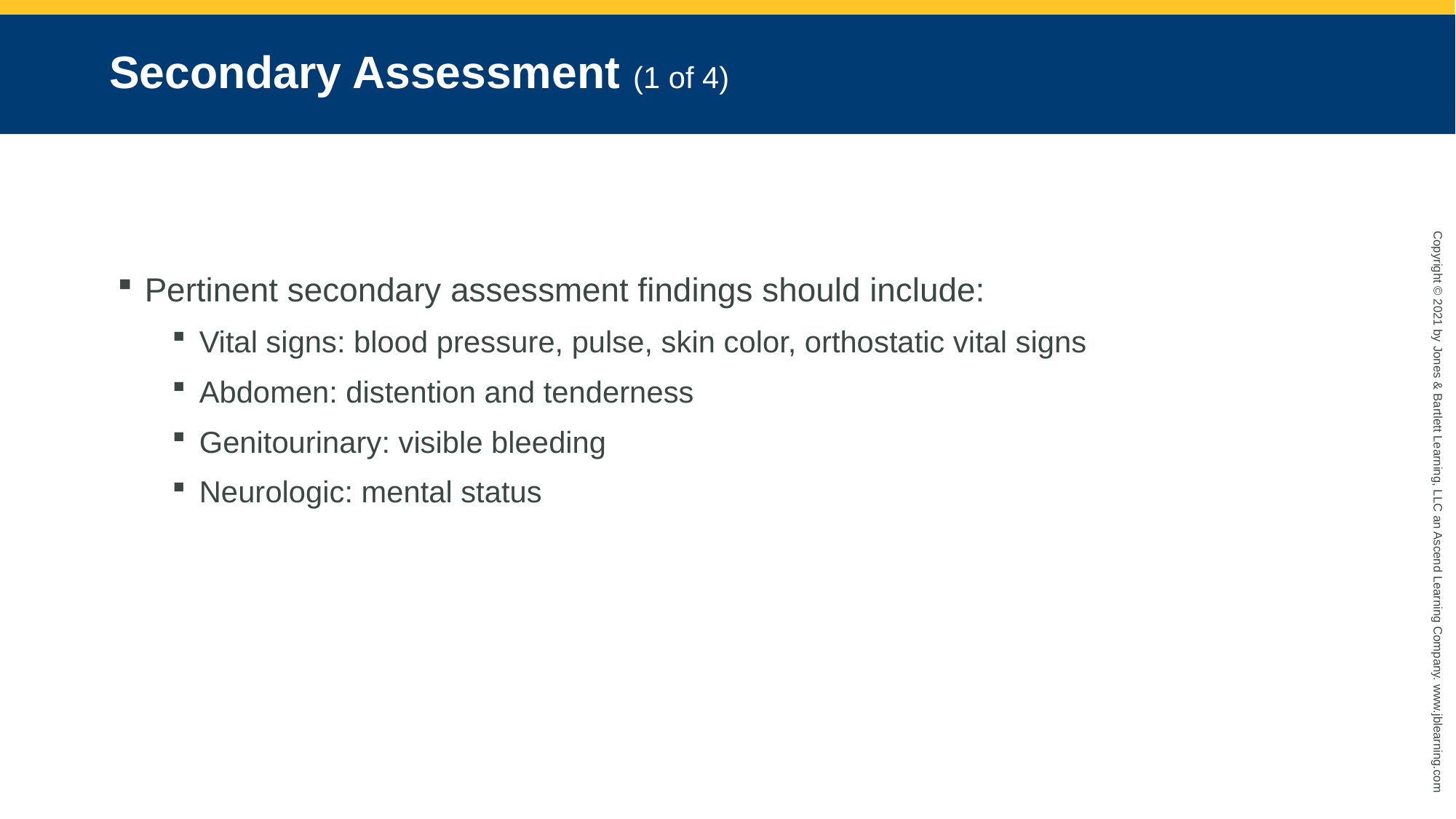

# Secondary Assessment (1 of 4)
Pertinent secondary assessment findings should include:
Vital signs: blood pressure, pulse, skin color, orthostatic vital signs
Abdomen: distention and tenderness
Genitourinary: visible bleeding
Neurologic: mental status